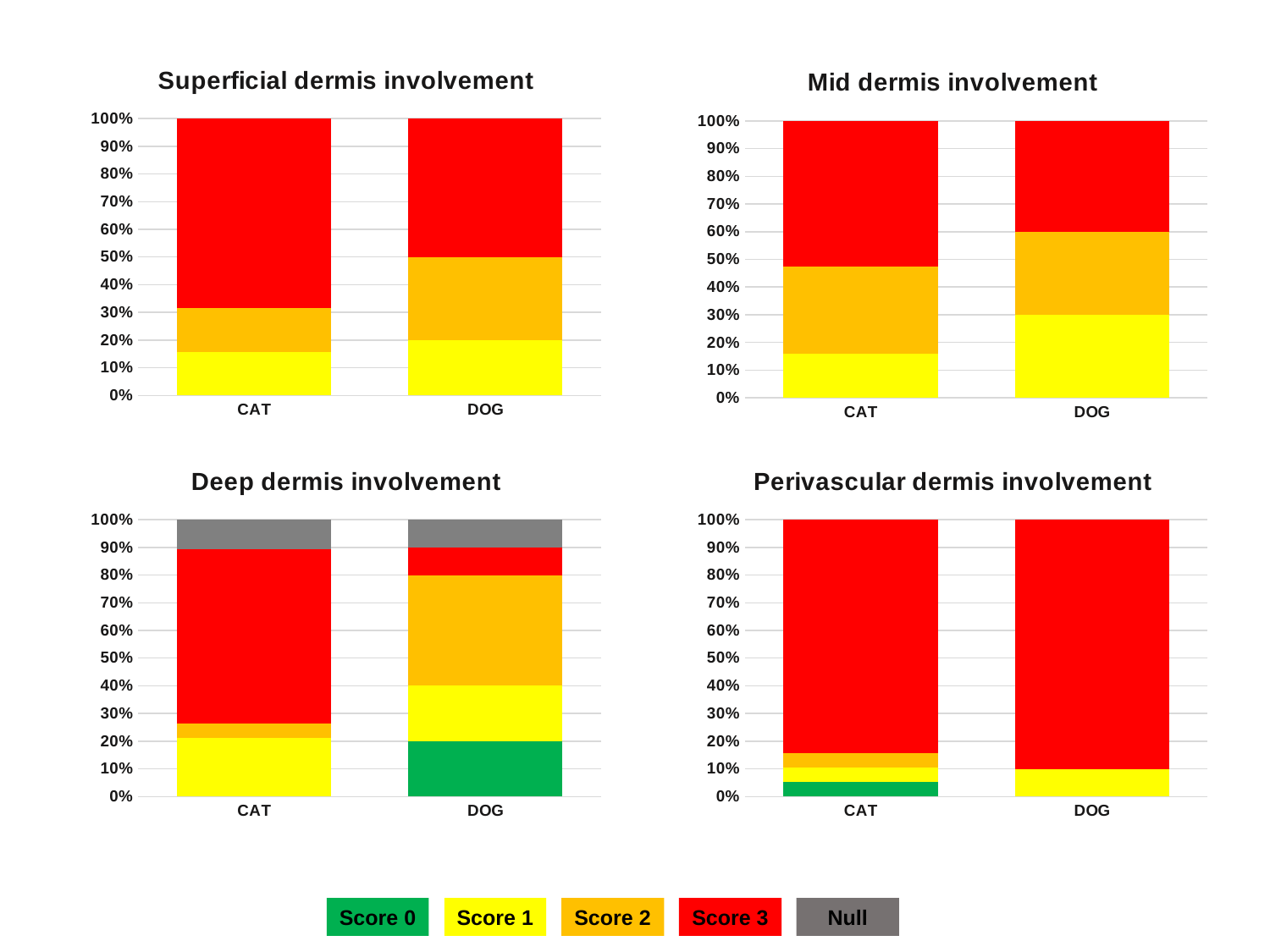

### Chart: Superficial dermis involvement

| Category | 0 | 1 | 2 | 3 | nd |
|---|---|---|---|---|---|
| CAT | None | 3.0 | 3.0 | 13.0 | None |
| DOG | None | 2.0 | 3.0 | 5.0 | None |

### Chart: Mid dermis involvement

| Category | 0 | 1 | 2 | 3 | nd |
|---|---|---|---|---|---|
| CAT | None | 3.0 | 6.0 | 10.0 | None |
| DOG | None | 3.0 | 3.0 | 4.0 | None |

### Chart: Deep dermis involvement

| Category | 0 | 1 | 2 | 3 | nd |
|---|---|---|---|---|---|
| CAT | None | 4.0 | 1.0 | 12.0 | 2.0 |
| DOG | 2.0 | 2.0 | 4.0 | 1.0 | 1.0 |

### Chart: Perivascular dermis involvement

| Category | 0 | 1 | 2 | 3 | nd |
|---|---|---|---|---|---|
| CAT | 1.0 | 1.0 | 1.0 | 16.0 | None |
| DOG | None | 1.0 | None | 9.0 | None |
Null
Score 2
Score 3
Score 0
Score 1